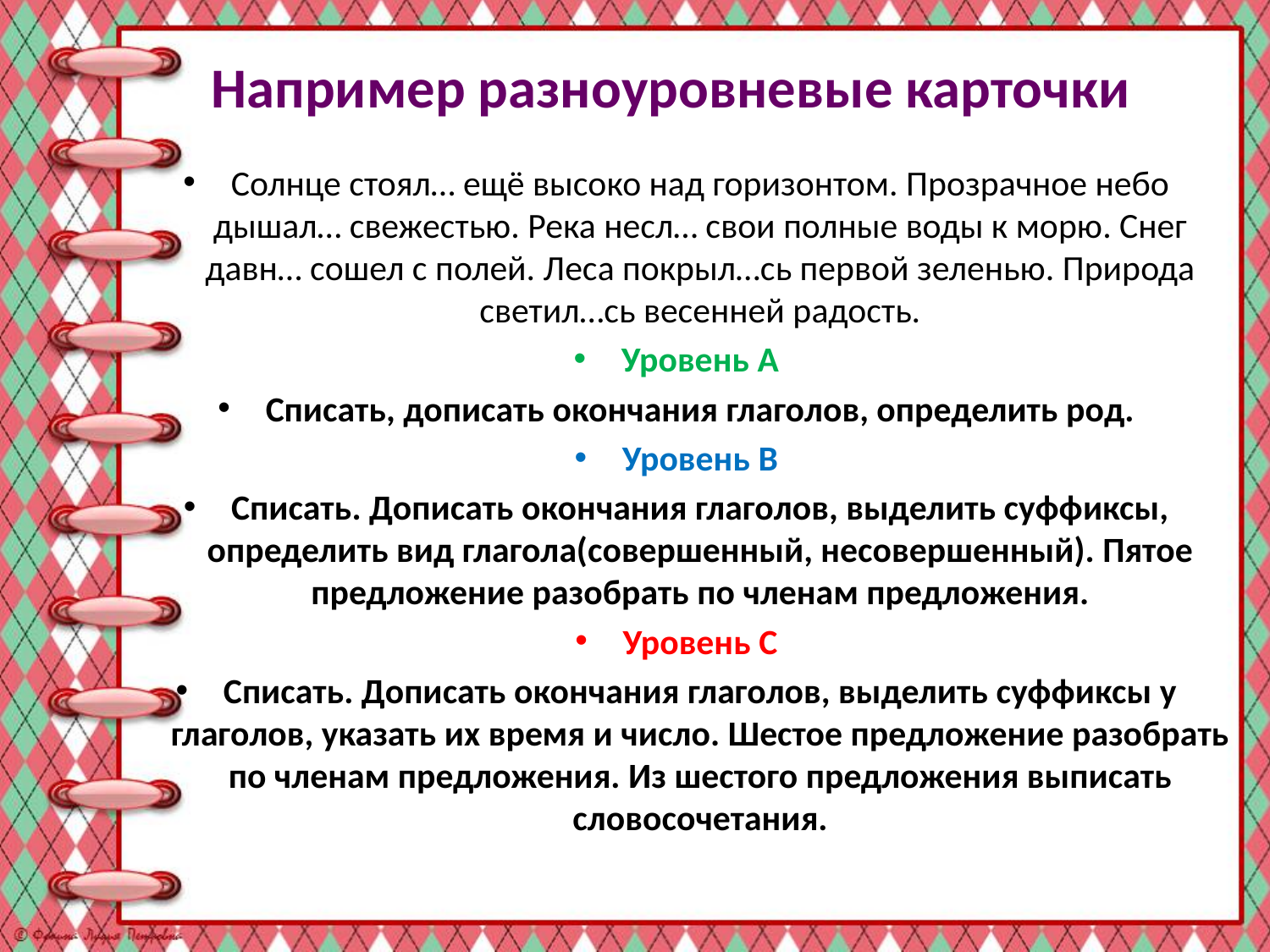

# Например разноуровневые карточки
Солнце стоял… ещё высоко над горизонтом. Прозрачное небо дышал… свежестью. Река несл… свои полные воды к морю. Снег давн… сошел с полей. Леса покрыл…сь первой зеленью. Природа светил…сь весенней радость.
Уровень А
Списать, дописать окончания глаголов, определить род.
Уровень В
Списать. Дописать окончания глаголов, выделить суффиксы, определить вид глагола(совершенный, несовершенный). Пятое предложение разобрать по членам предложения.
Уровень С
Списать. Дописать окончания глаголов, выделить суффиксы у глаголов, указать их время и число. Шестое предложение разобрать по членам предложения. Из шестого предложения выписать словосочетания.